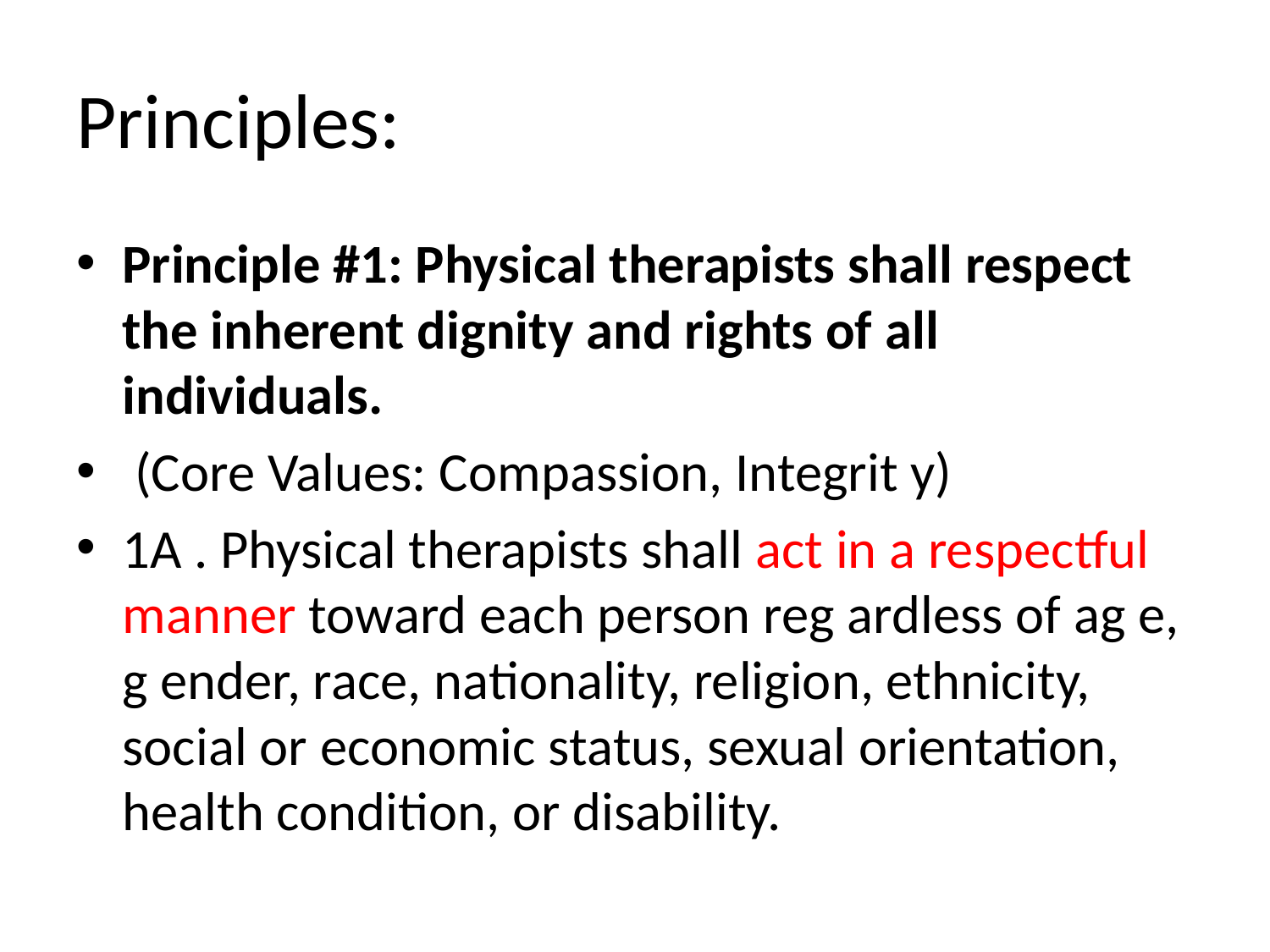

# Principles:
Principle #1: Physical therapists shall respect the inherent dignity and rights of all individuals.
 (Core Values: Compassion, Integrit y)
1A . Physical therapists shall act in a respectful manner toward each person reg ardless of ag e, g ender, race, nationality, religion, ethnicity, social or economic status, sexual orientation, health condition, or disability.